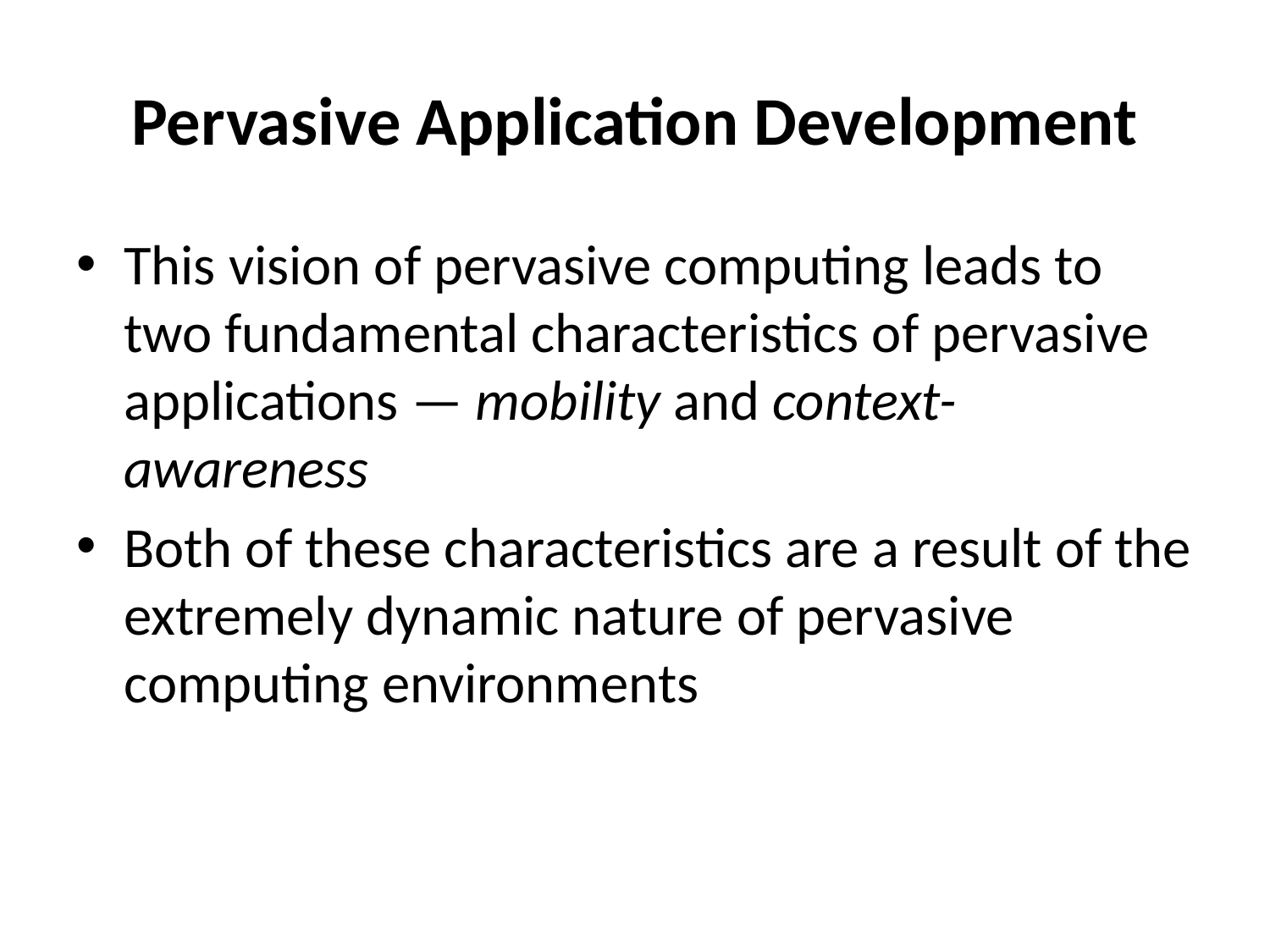

# Pervasive Application Development
This vision of pervasive computing leads to two fundamental characteristics of pervasive applications — mobility and context-awareness
Both of these characteristics are a result of the extremely dynamic nature of pervasive computing environments